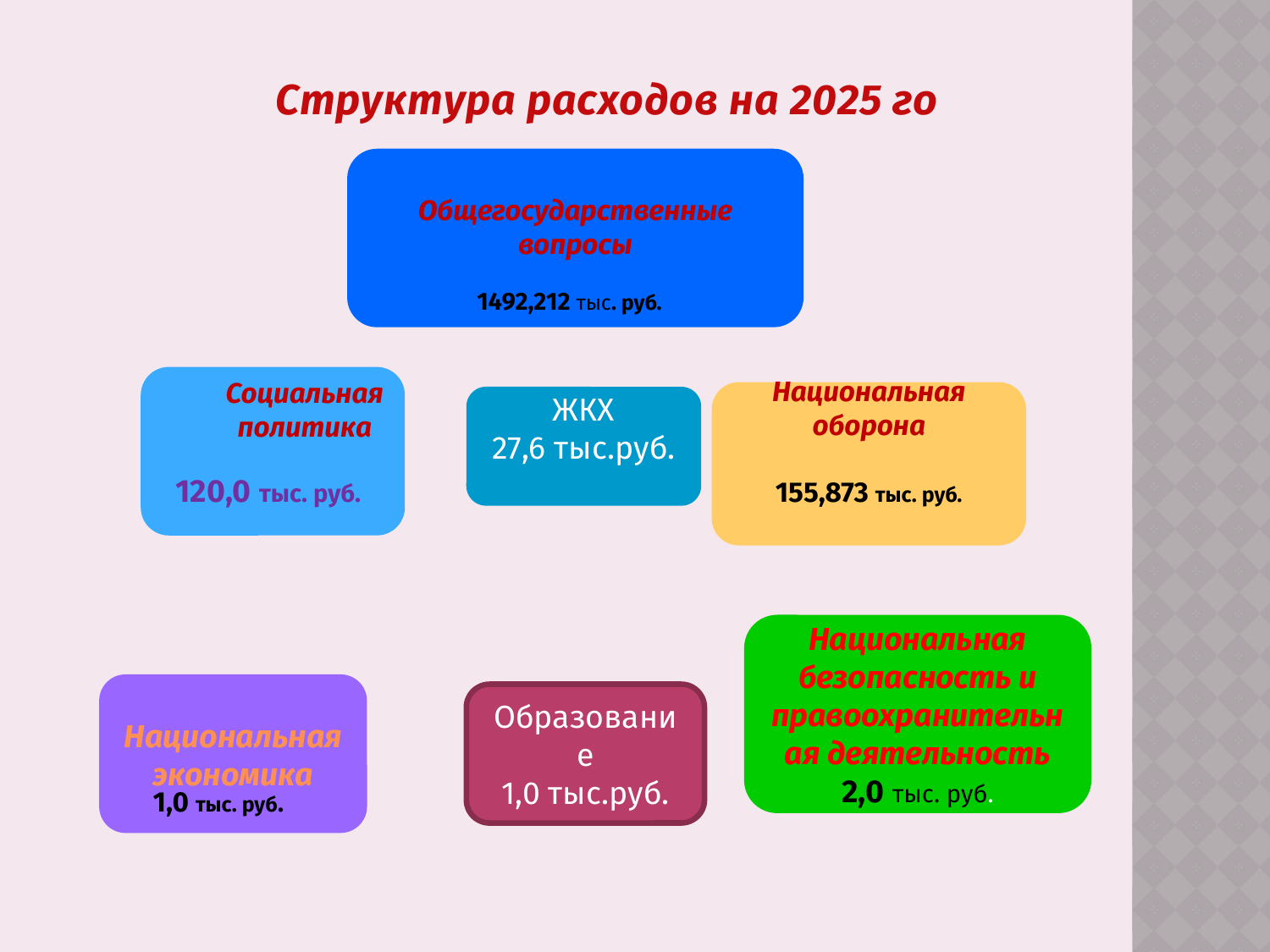

Структура расходов на 2025 год

Общегосударственные вопросы
1492,212 тыс. руб.

Социальная политика
120,0 тыс. руб.
Национальная оборона

155,873 тыс. руб.
ЖКХ
27,6 тыс.руб.

Национальная безопасность и правоохранительная деятельность
2,0 тыс. руб.
Национальная экономика
Образование
1,0 тыс.руб.

1,0 тыс. руб.